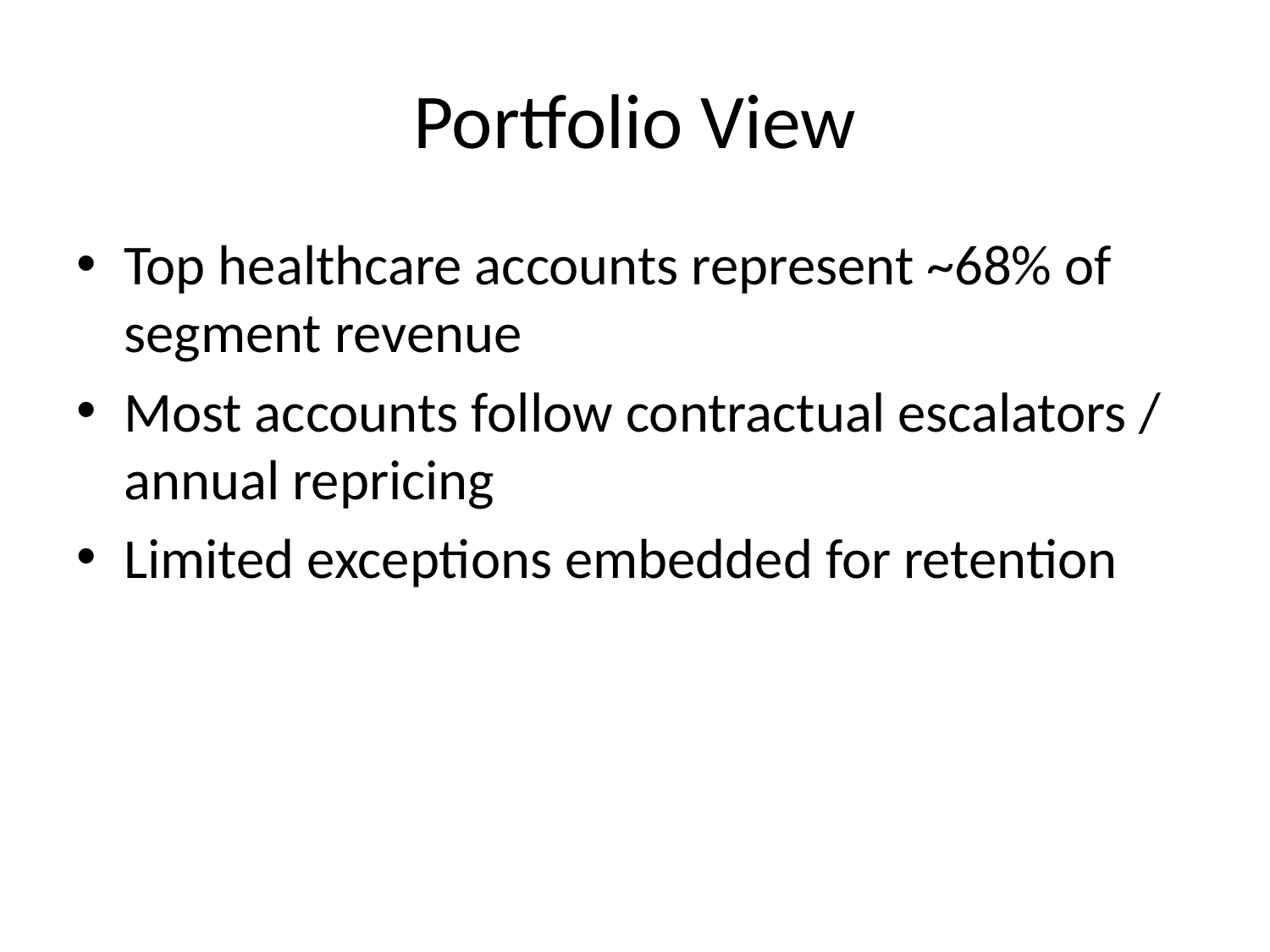

# Portfolio View
Top healthcare accounts represent ~68% of segment revenue
Most accounts follow contractual escalators / annual repricing
Limited exceptions embedded for retention